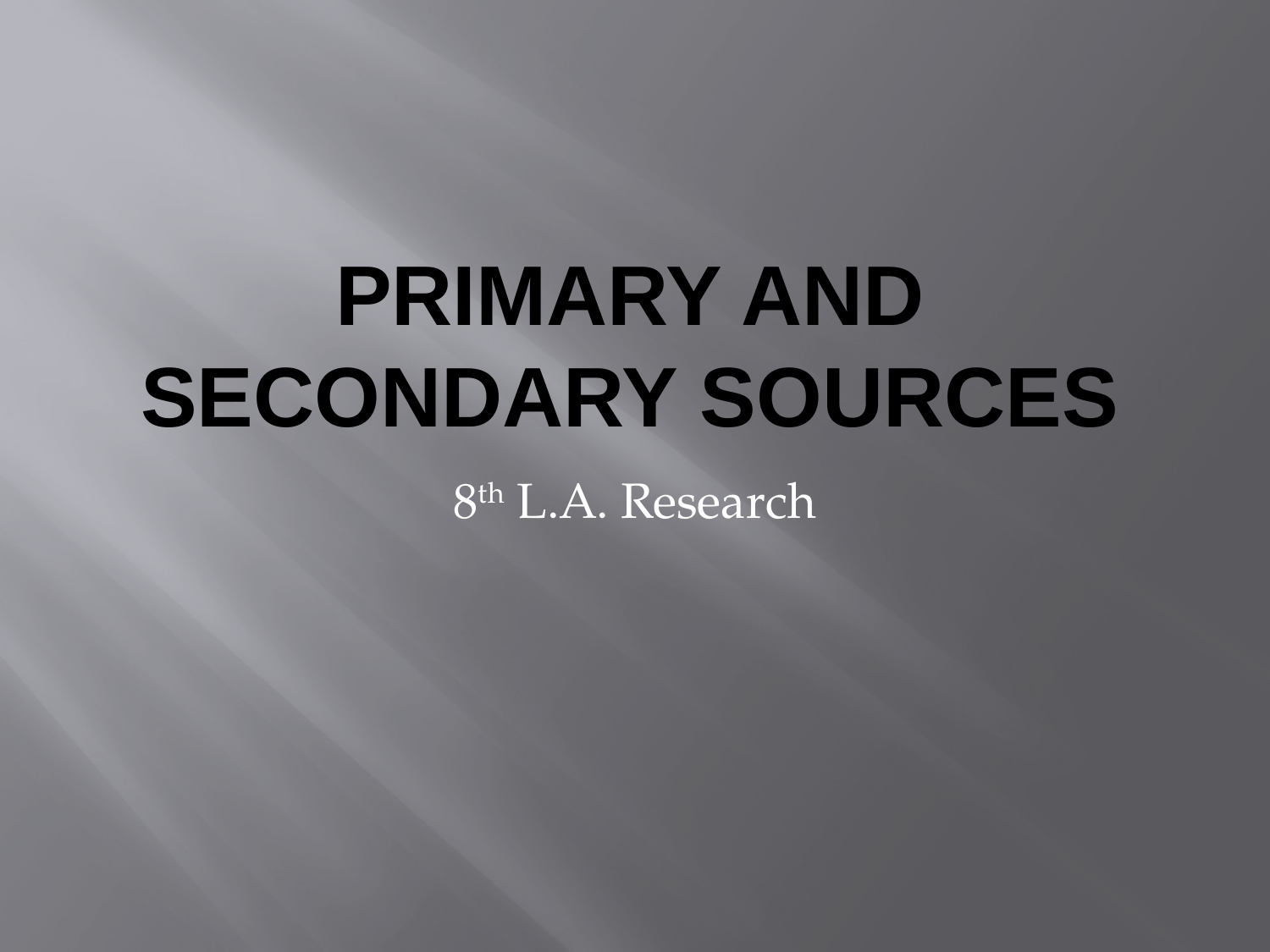

# Primary and Secondary Sources
8th L.A. Research